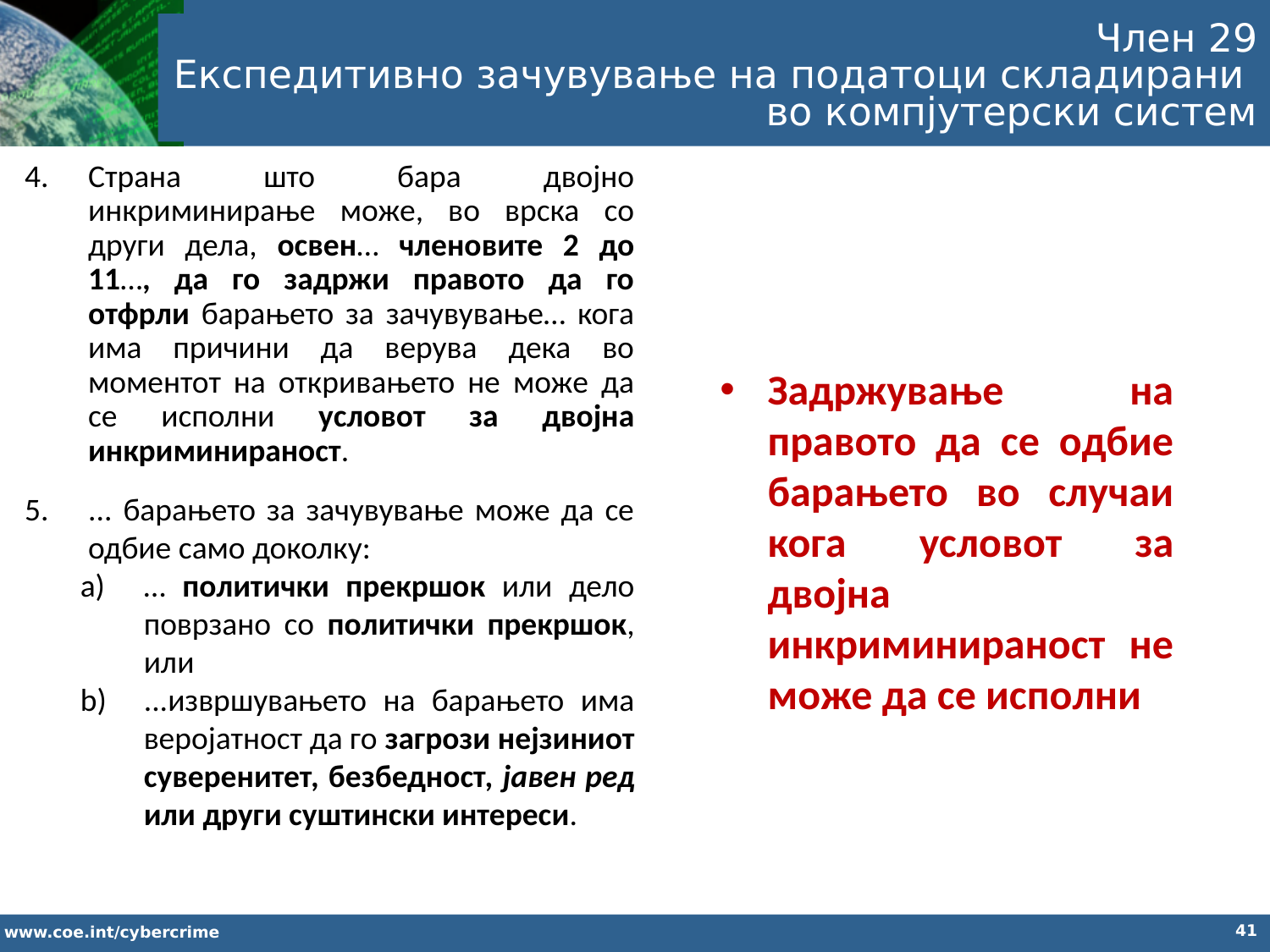

Член 29
Експедитивно зачувување на податоци складирани
во компјутерски систем
Страна што бара двојно инкриминирање може, во врска со други дела, освен… членовите 2 до 11…, да го задржи правото да го отфрли барањето за зачувување… кога има причини да верува дека во моментот на откривањето не може да се исполни условот за двојна инкриминираност.
... барањето за зачувување може да се одбие само доколку:
… политички прекршок или дело поврзано со политички прекршок, или
...извршувањето на барањето има веројатност да го загрози нејзиниот суверенитет, безбедност, јавен ред или други суштински интереси.
Задржување на правото да се одбие барањето во случаи кога условот за двојна инкриминираност не може да се исполни
41